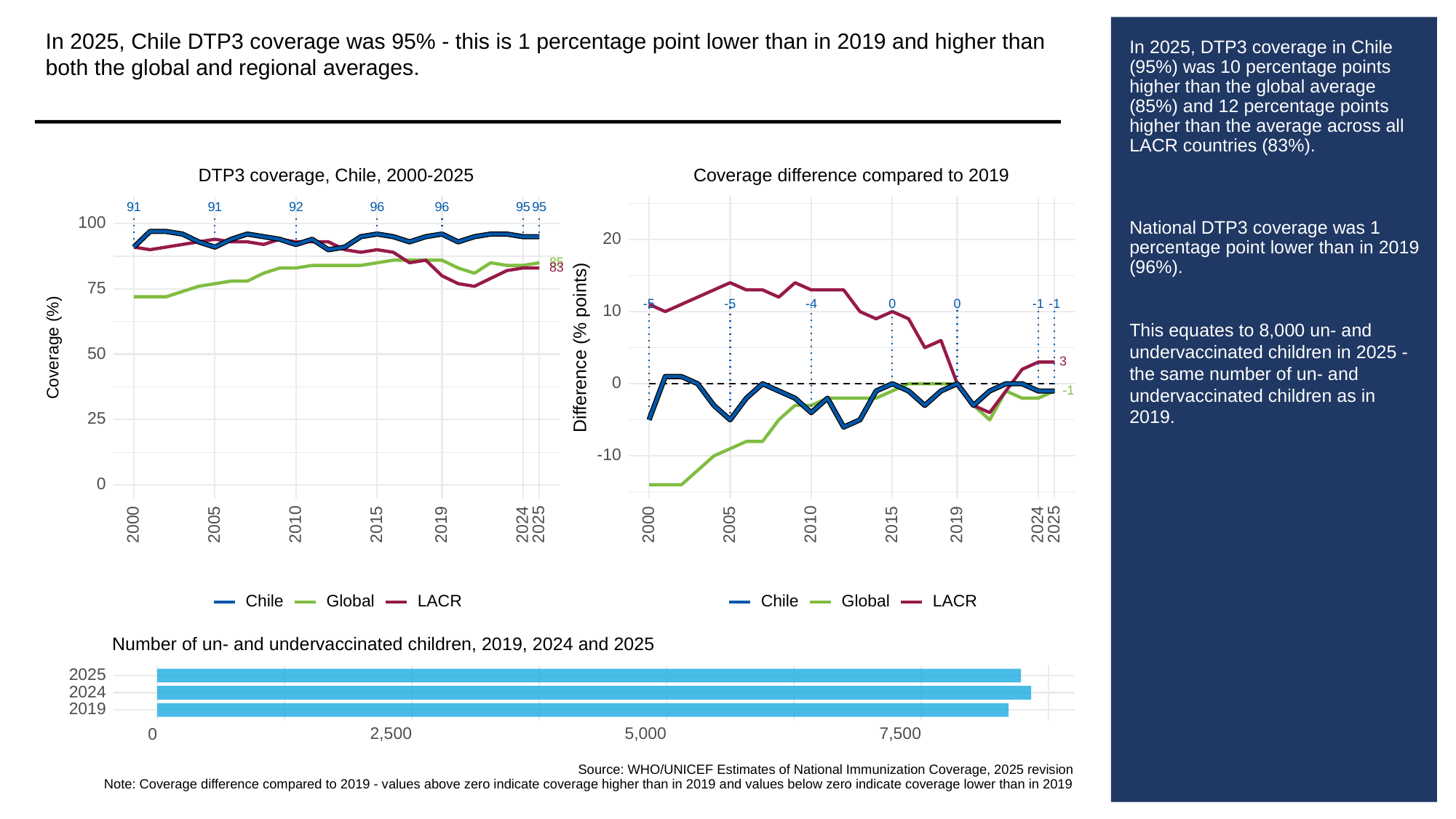

In 2025, Chile DTP3 coverage was 95% - this is 1 percentage point lower than in 2019 and higher than both the global and regional averages.
# In 2025, DTP3 coverage in Chile (95%) was 10 percentage points higher than the global average (85%) and 12 percentage points higher than the average across all LACR countries (83%).

National DTP3 coverage was 1 percentage point lower than in 2019 (96%).

This equates to 8,000 un- and undervaccinated children in 2025 - the same number of un- and undervaccinated children as in 2019.

DTP3 coverage, Chile, 2000-2025
Coverage difference compared to 2019

91
91
92
96
96
95
95

100

20

85

83

75

0
0
-1
-1
-5
-5
-4
10

Difference (% points)
Coverage (%)

50

3

0

-1

25

-10

0

2000
2005
2010
2015
2019
2024
2025
2000
2005
2010
2015
2019
2024
2025
Chile
Global
LACR
Chile
Global
LACR

Number of un- and undervaccinated children, 2019, 2024 and 2025

2025

2024

2019

2,500
5,000
7,500
0
Source: WHO/UNICEF Estimates of National Immunization Coverage, 2025 revision
Note: Coverage difference compared to 2019 - values above zero indicate coverage higher than in 2019 and values below zero indicate coverage lower than in 2019